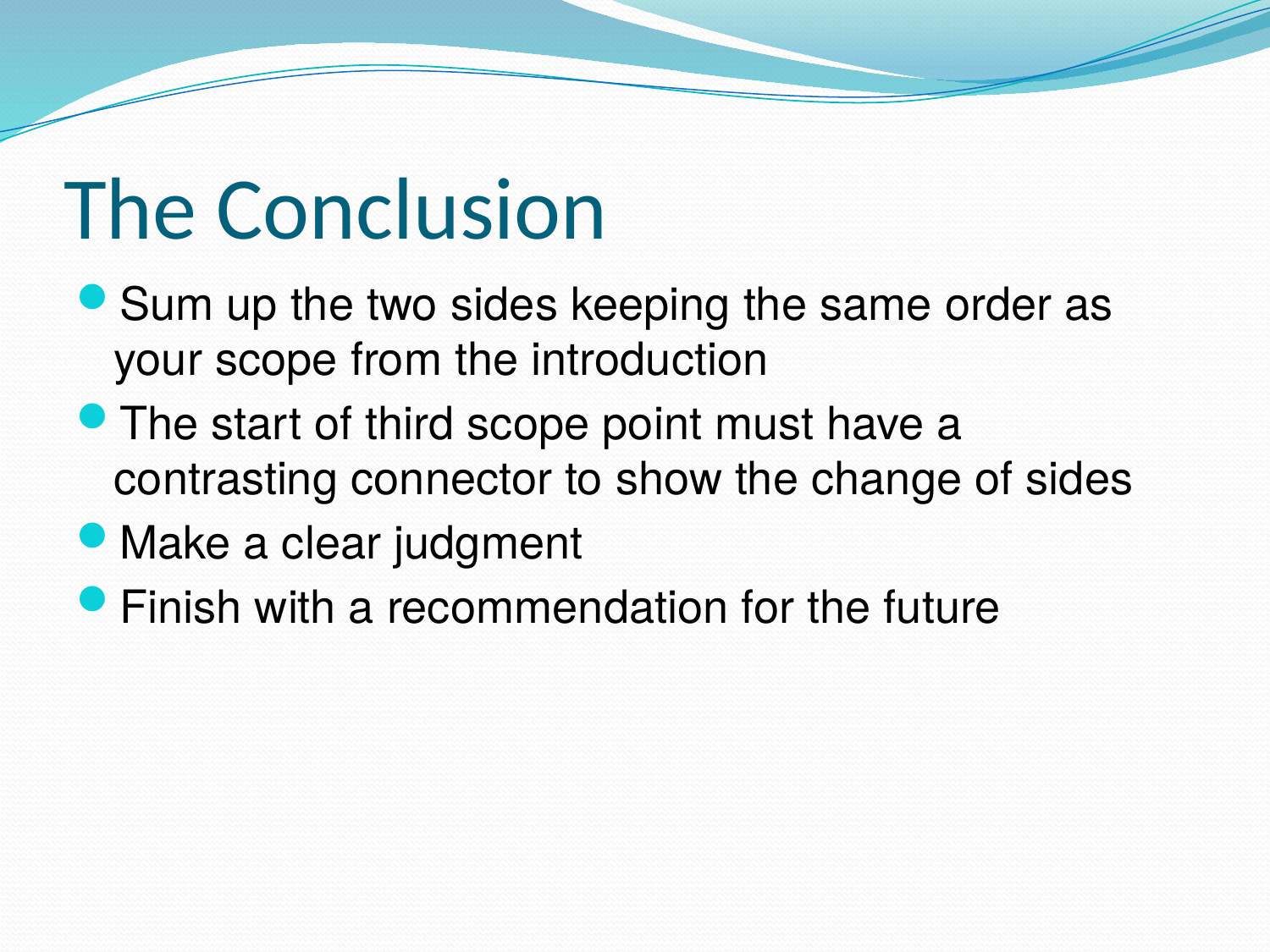

# The Conclusion
Sum up the two sides keeping the same order as your scope from the introduction
The start of third scope point must have a contrasting connector to show the change of sides
Make a clear judgment
Finish with a recommendation for the future